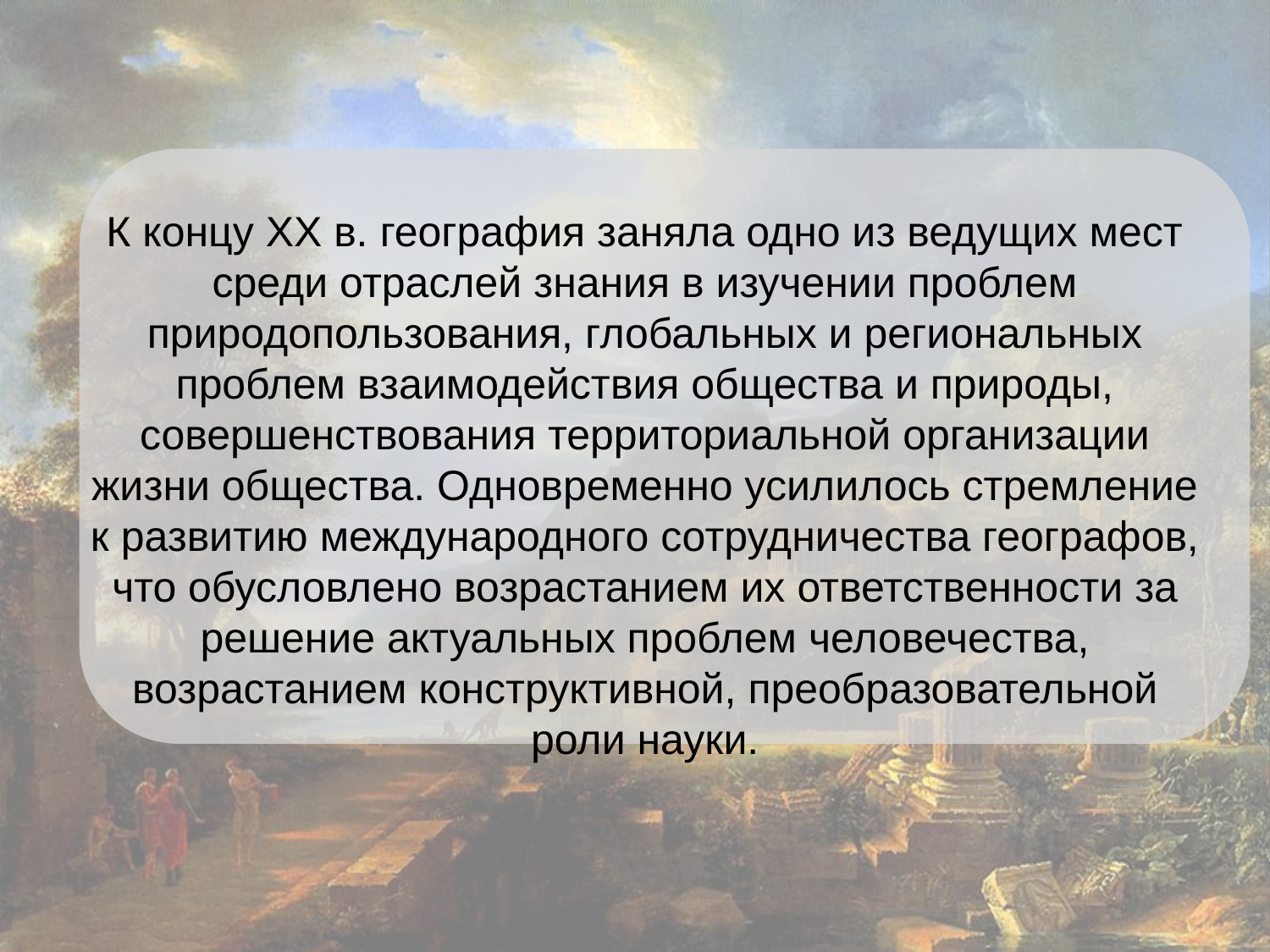

К концу ХХ в. география заняла одно из ведущих мест среди отраслей знания в изучении проблем природопользования, глобальных и региональных проблем взаимодействия общества и природы, совершенствования территориальной организации жизни общества. Одновременно усилилось стремление к развитию международного сотрудничества географов, что обусловлено возрастанием их ответственности за решение актуальных проблем человечества, возрастанием конструктивной, преобразовательной роли науки.